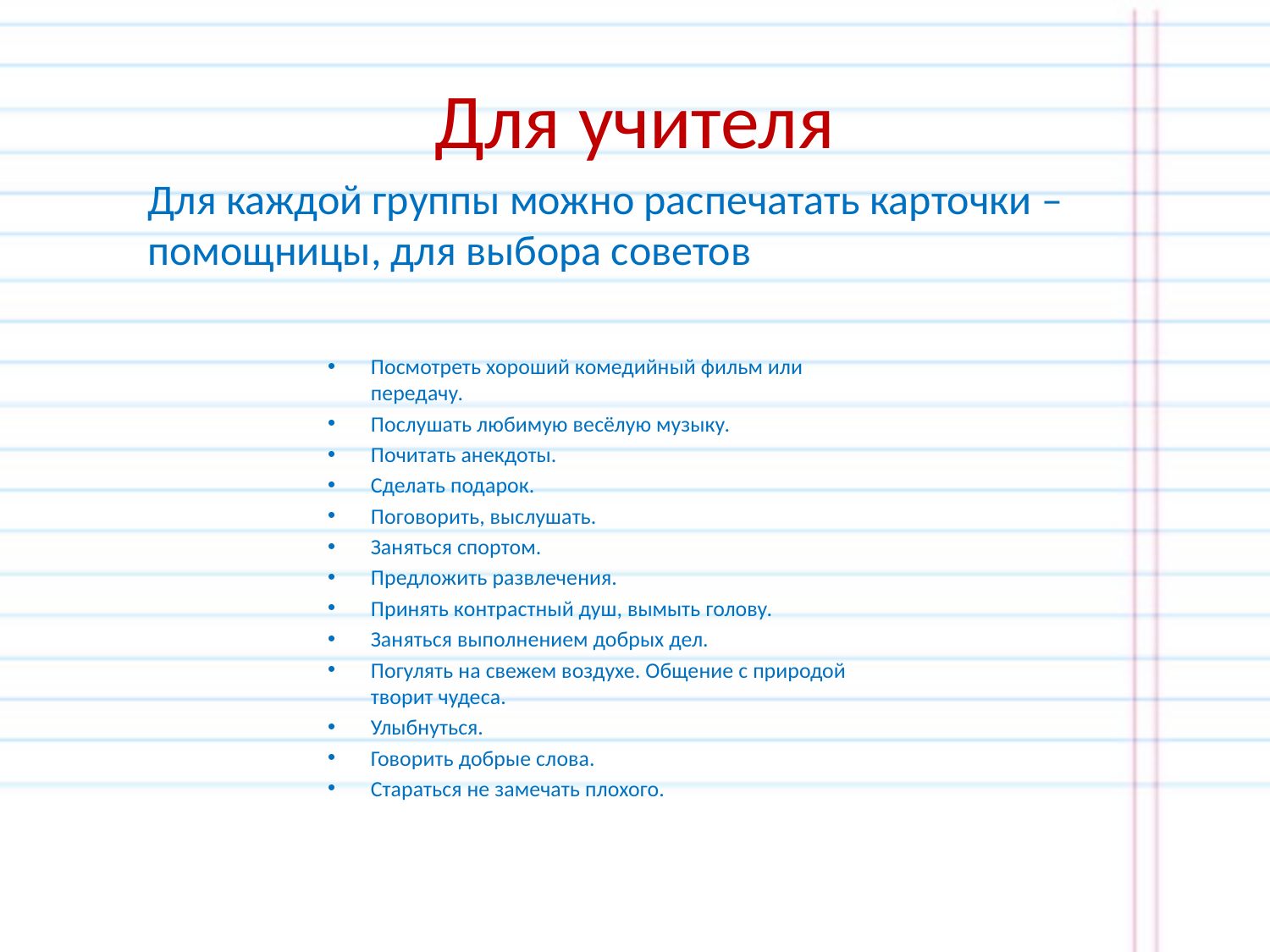

# Для учителя
Для каждой группы можно распечатать карточки –помощницы, для выбора советов
Посмотреть хороший комедийный фильм или передачу.
Послушать любимую весёлую музыку.
Почитать анекдоты.
Сделать подарок.
Поговорить, выслушать.
Заняться спортом.
Предложить развлечения.
Принять контрастный душ, вымыть голову.
Заняться выполнением добрых дел.
Погулять на свежем воздухе. Общение с природой творит чудеса.
Улыбнуться.
Говорить добрые слова.
Стараться не замечать плохого.